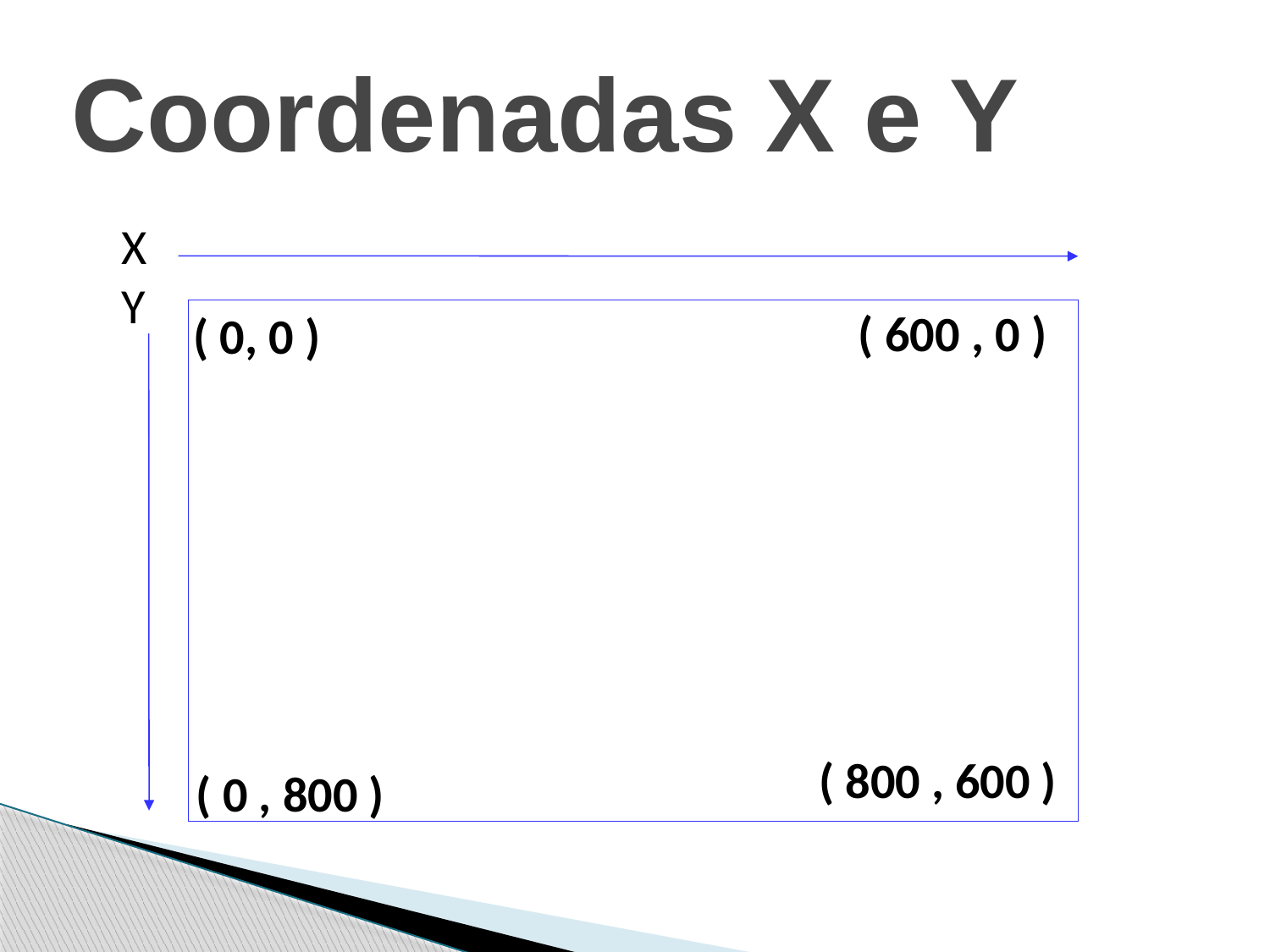

# Coordenadas X e Y
X
Y

( 600 , 0 )

( 0, 0 )

( 800 , 600 )
( 0 , 800 )